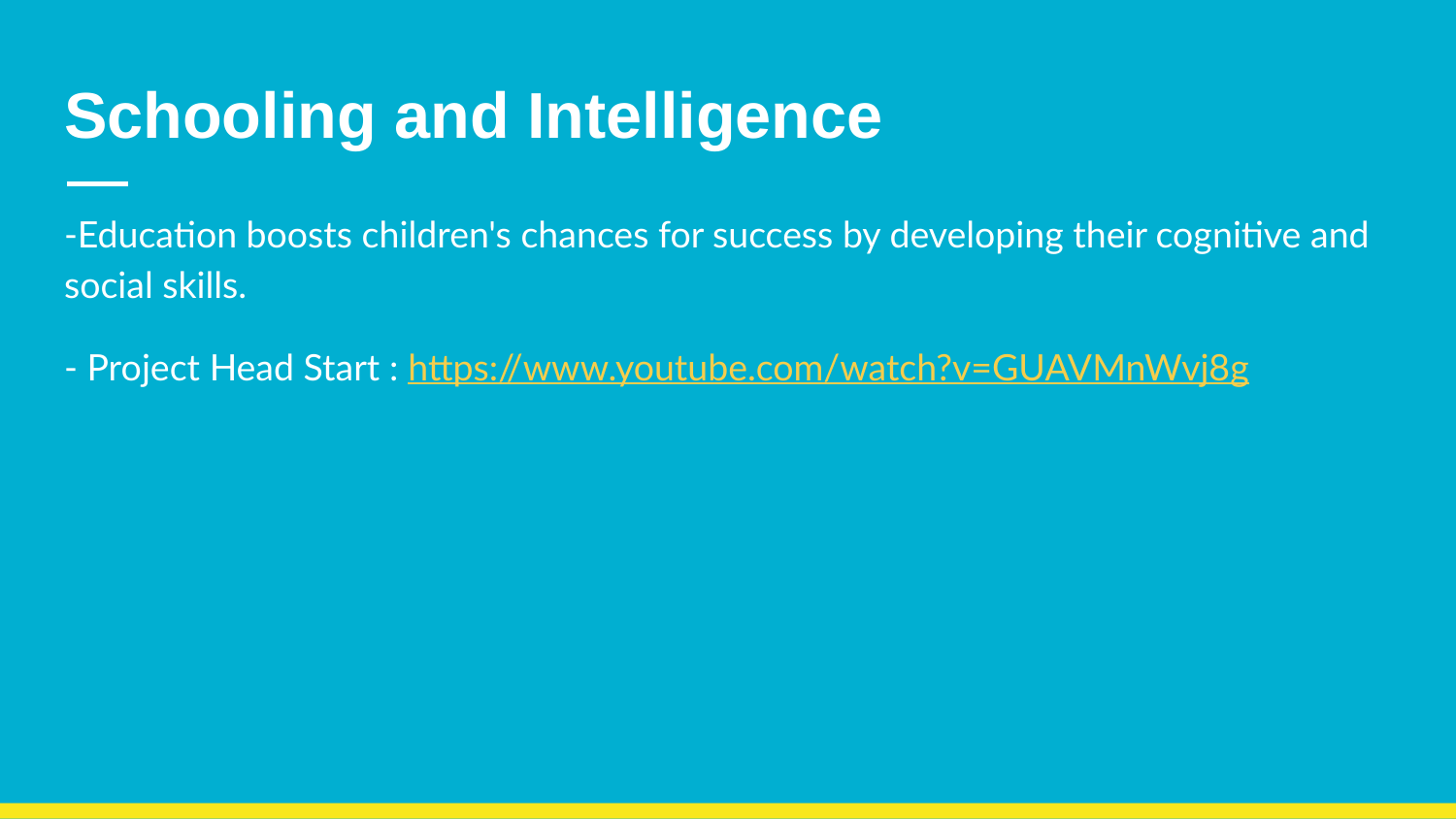

# Schooling and Intelligence
-Education boosts children's chances for success by developing their cognitive and social skills.
- Project Head Start : https://www.youtube.com/watch?v=GUAVMnWvj8g